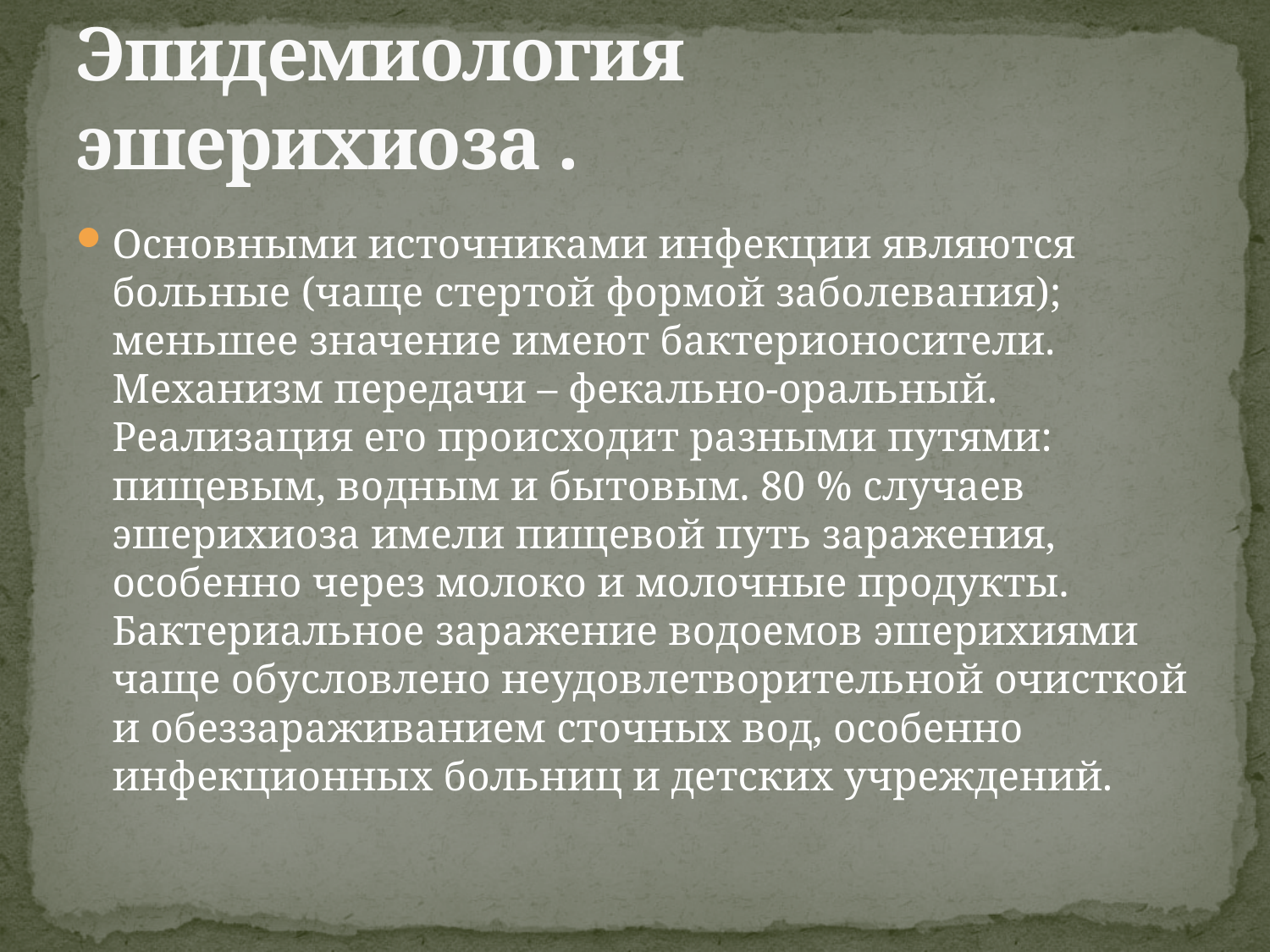

# Эпидемиология эшерихиоза .
Основными источниками инфекции являются больные (чаще стертой формой заболевания); меньшее значение имеют бактерионосители. Механизм передачи – фекально‑оральный. Реализация его происходит разными путями: пищевым, водным и бытовым. 80 % случаев эшерихиоза имели пищевой путь заражения, особенно через молоко и молочные продукты. Бактериальное заражение водоемов эшерихиями чаще обусловлено неудовлетворительной очисткой и обеззараживанием сточных вод, особенно инфекционных больниц и детских учреждений.